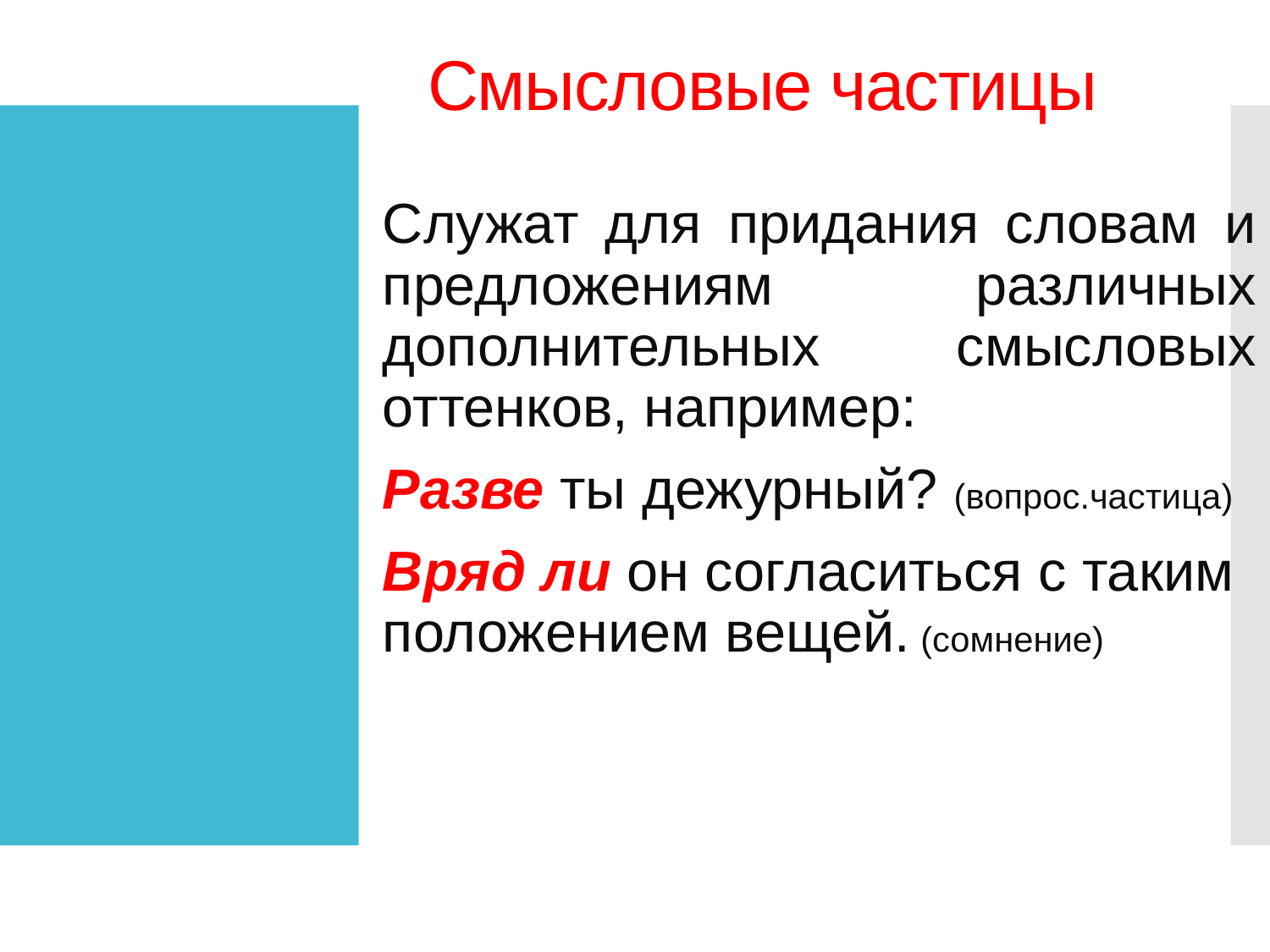

# Смысловые частицы
Служат для придания словам и предложениям различных дополнительных смысловых оттенков, например:
Разве ты дежурный? (вопрос.частица)
Вряд ли он согласиться с таким положением вещей. (сомнение)